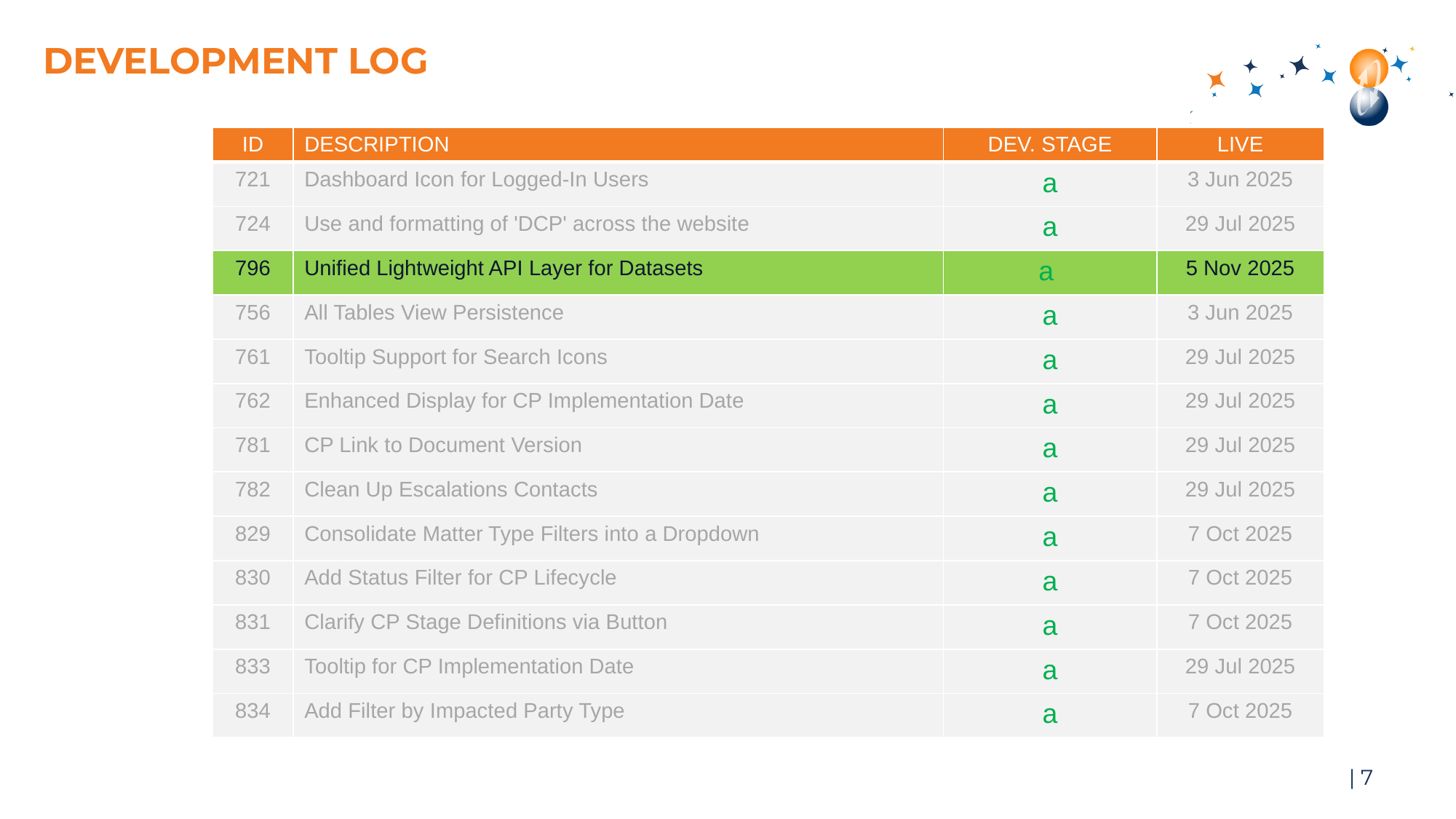

# DEVELOPMENT LOG
|  | ID | DESCRIPTION | DEV. STAGE | LIVE |
| --- | --- | --- | --- | --- |
|  | 721 | Dashboard Icon for Logged-In Users | a | 3 Jun 2025 |
|  | 724 | Use and formatting of 'DCP' across the website | a | 29 Jul 2025 |
|  | 796 | Unified Lightweight API Layer for Datasets | a | 5 Nov 2025 |
|  | 756 | All Tables View Persistence | a | 3 Jun 2025 |
|  | 761 | Tooltip Support for Search Icons | a | 29 Jul 2025 |
|  | 762 | Enhanced Display for CP Implementation Date | a | 29 Jul 2025 |
|  | 781 | CP Link to Document Version | a | 29 Jul 2025 |
|  | 782 | Clean Up Escalations Contacts | a | 29 Jul 2025 |
|  | 829 | Consolidate Matter Type Filters into a Dropdown | a | 7 Oct 2025 |
|  | 830 | Add Status Filter for CP Lifecycle | a | 7 Oct 2025 |
|  | 831 | Clarify CP Stage Definitions via Button | a | 7 Oct 2025 |
|  | 833 | Tooltip for CP Implementation Date | a | 29 Jul 2025 |
|  | 834 | Add Filter by Impacted Party Type | a | 7 Oct 2025 |